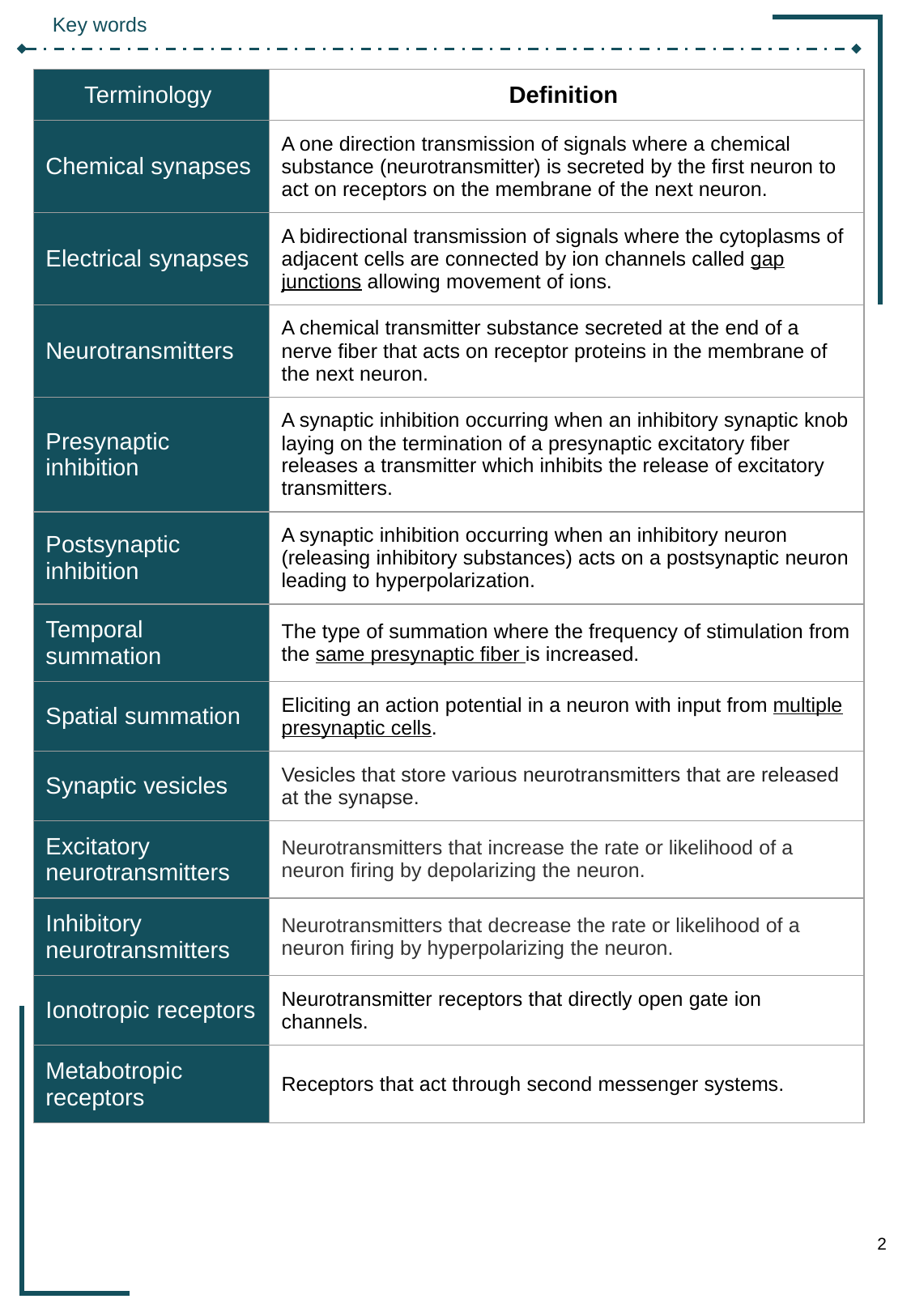

Key words
| Terminology | Definition |
| --- | --- |
| Chemical synapses | A one direction transmission of signals where a chemical substance (neurotransmitter) is secreted by the first neuron to act on receptors on the membrane of the next neuron. |
| Electrical synapses | A bidirectional transmission of signals where the cytoplasms of adjacent cells are connected by ion channels called gap junctions allowing movement of ions. |
| Neurotransmitters | A chemical transmitter substance secreted at the end of a nerve fiber that acts on receptor proteins in the membrane of the next neuron. |
| Presynaptic inhibition | A synaptic inhibition occurring when an inhibitory synaptic knob laying on the termination of a presynaptic excitatory fiber releases a transmitter which inhibits the release of excitatory transmitters. |
| Postsynaptic inhibition | A synaptic inhibition occurring when an inhibitory neuron (releasing inhibitory substances) acts on a postsynaptic neuron leading to hyperpolarization. |
| Temporal summation | The type of summation where the frequency of stimulation from the same presynaptic fiber is increased. |
| Spatial summation | Eliciting an action potential in a neuron with input from multiple presynaptic cells. |
| Synaptic vesicles | Vesicles that store various neurotransmitters that are released at the synapse. |
| Excitatory neurotransmitters | Neurotransmitters that increase the rate or likelihood of a neuron firing by depolarizing the neuron. |
| Inhibitory neurotransmitters | Neurotransmitters that decrease the rate or likelihood of a neuron firing by hyperpolarizing the neuron. |
| Ionotropic receptors | Neurotransmitter receptors that directly open gate ion channels. |
| Metabotropic receptors | Receptors that act through second messenger systems. |
2